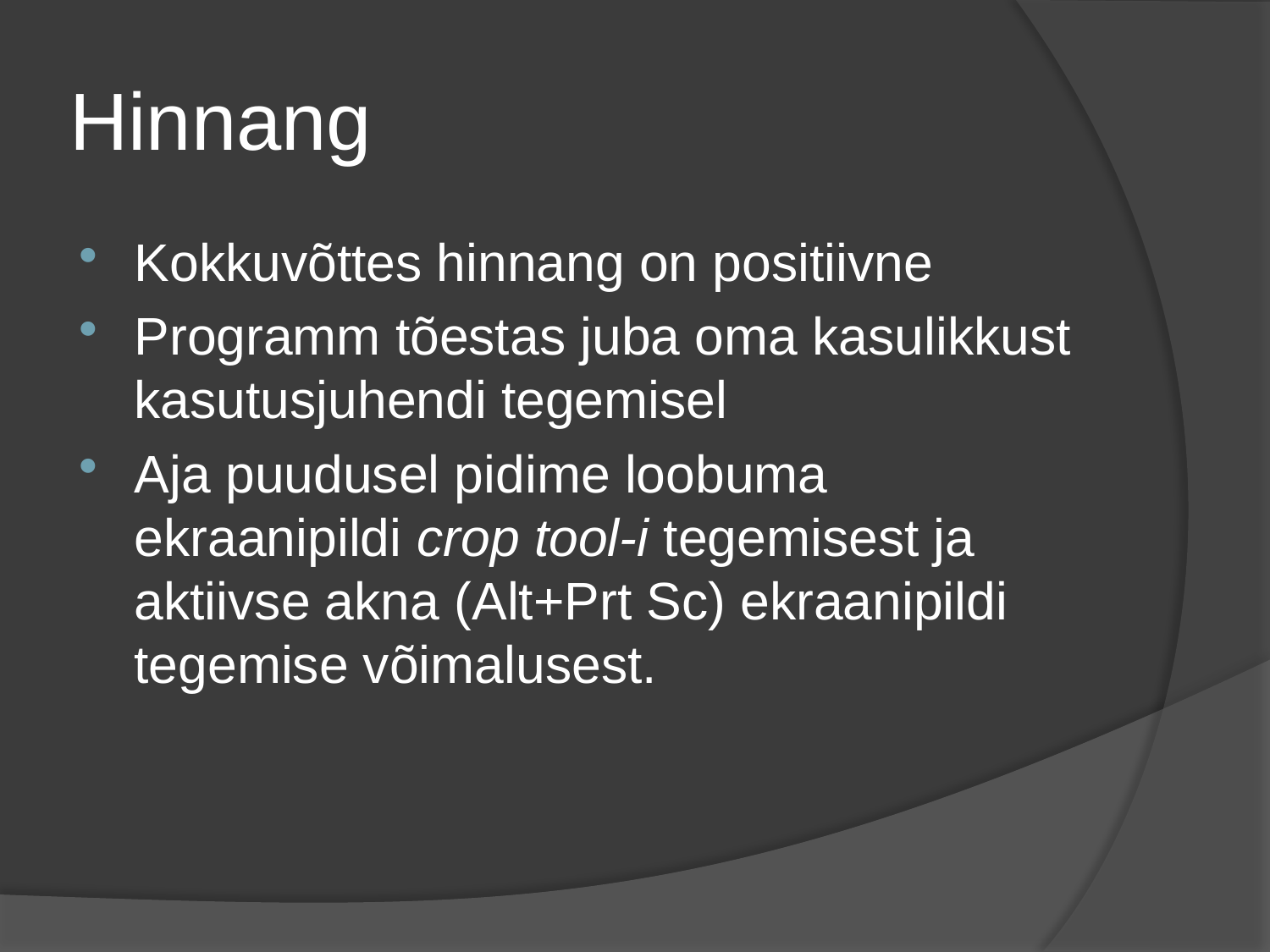

# Hinnang
Kokkuvõttes hinnang on positiivne
Programm tõestas juba oma kasulikkust kasutusjuhendi tegemisel
Aja puudusel pidime loobuma ekraanipildi crop tool-i tegemisest ja aktiivse akna (Alt+Prt Sc) ekraanipildi tegemise võimalusest.